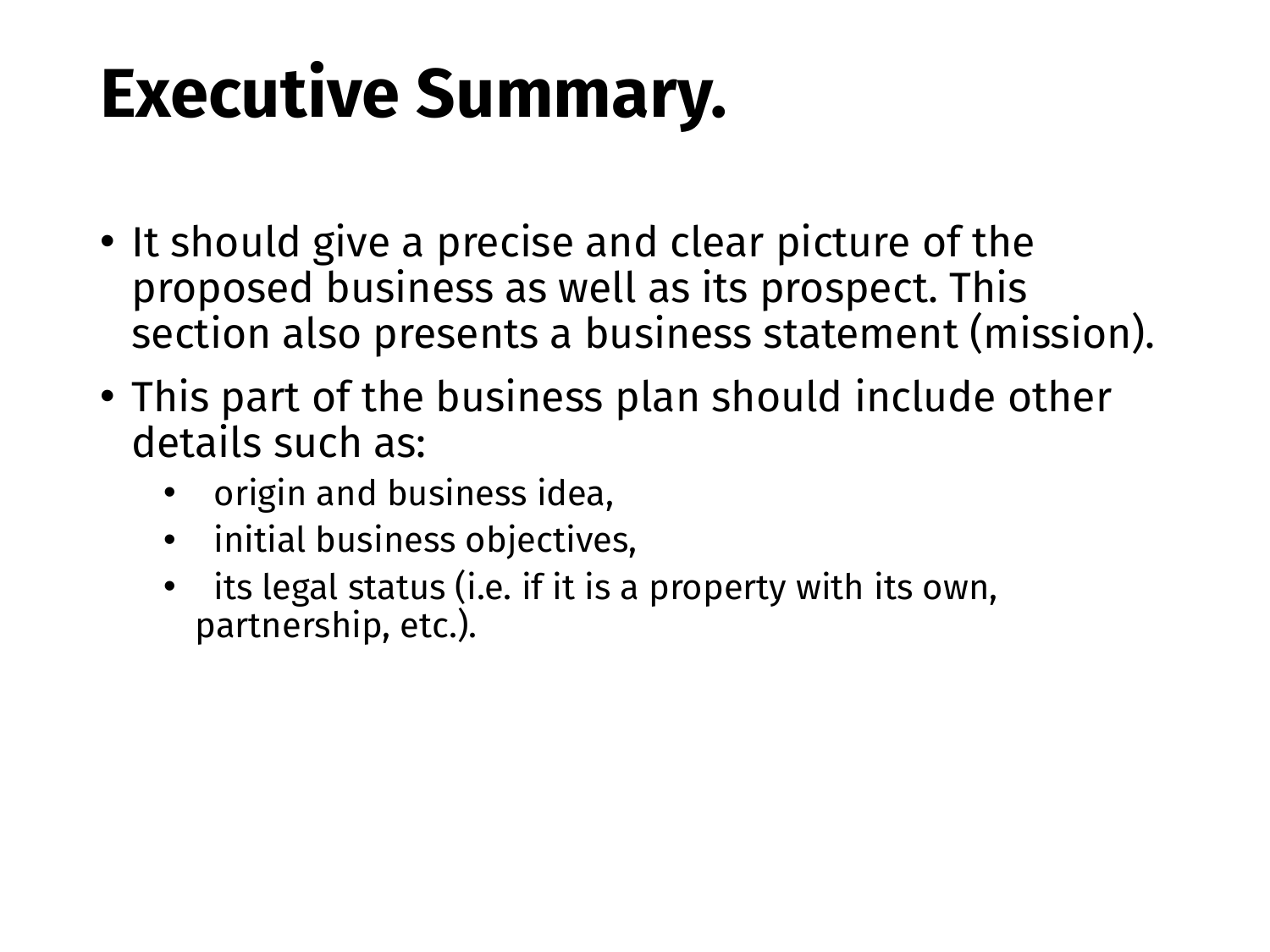

# Executive Summary.
It should give a precise and clear picture of the proposed business as well as its prospect. This section also presents a business statement (mission).
This part of the business plan should include other details such as:
  origin and business idea,
  initial business objectives,
  its legal status (i.e. if it is a property with its own,     partnership, etc.).